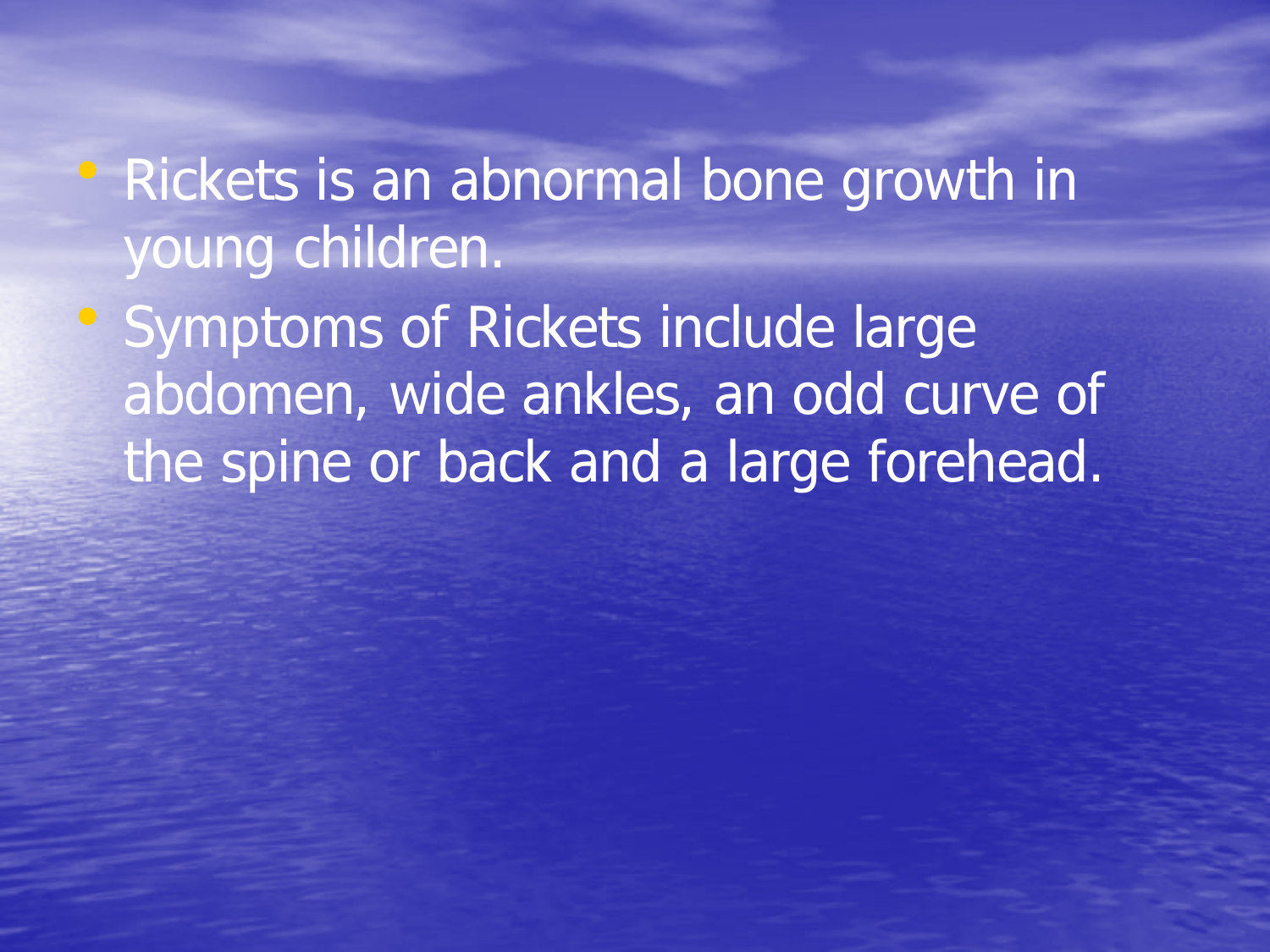

Rickets is an abnormal bone growth in young children.
Symptoms of Rickets include large abdomen, wide ankles, an odd curve of the spine or back and a large forehead.